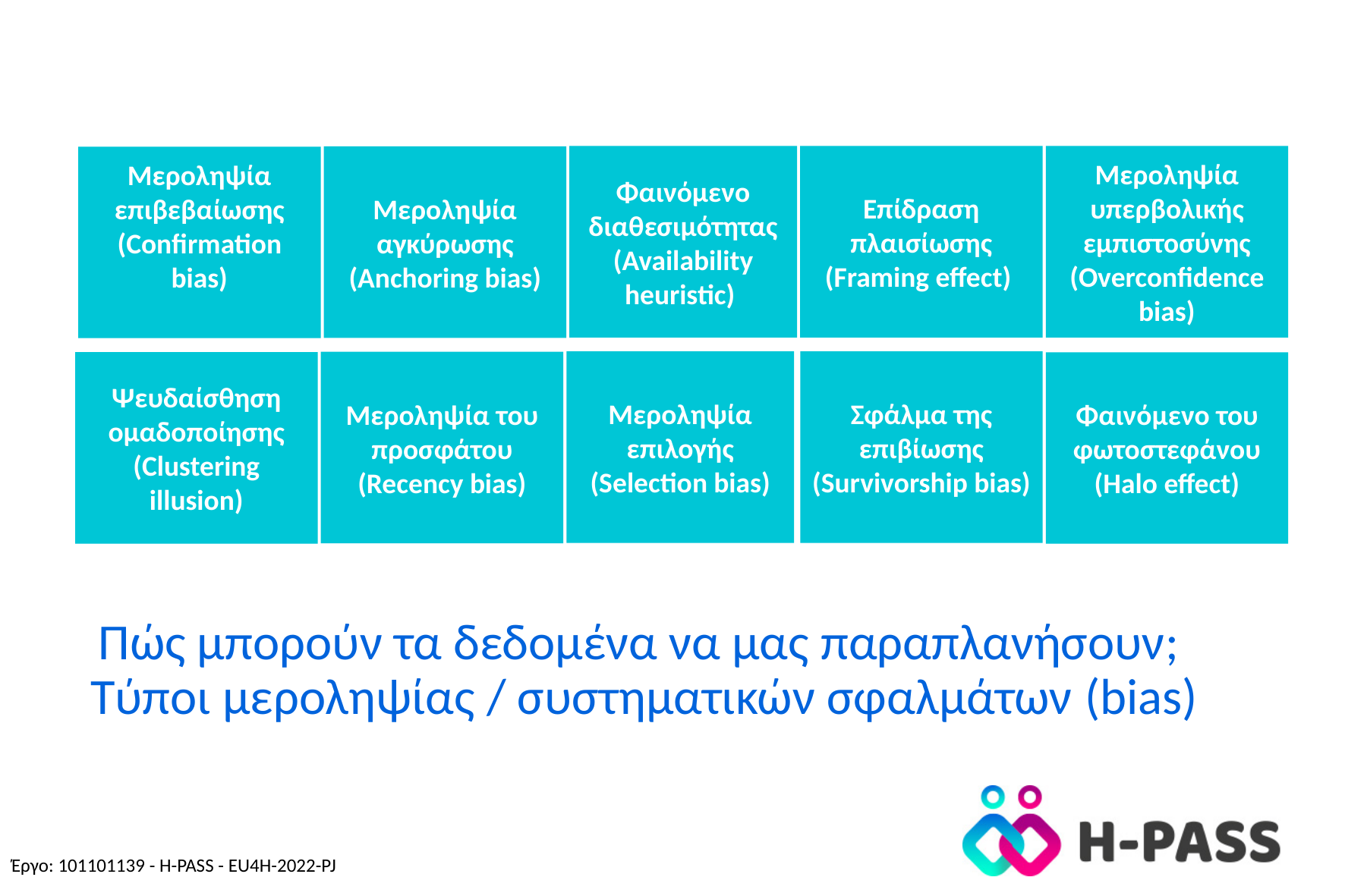

Επίδραση πλαισίωσης (Framing effect)
Μεροληψία υπερβολικής εμπιστοσύνης (Overconfidence bias)
Φαινόμενο διαθεσιμότητας (Availability heuristic)
Μεροληψία αγκύρωσης (Anchoring bias)
Μεροληψία επιβεβαίωσης (Confirmation bias)

Μεροληψία επιλογής (Selection bias)
Σφάλμα της επιβίωσης (Survivorship bias)
Μεροληψία του προσφάτου (Recency bias)
Ψευδαίσθηση ομαδοποίησης (Clustering illusion)
Φαινόμενο του φωτοστεφάνου (Halo effect)
Πώς μπορούν τα δεδομένα να μας παραπλανήσουν;
Τύποι μεροληψίας / συστηματικών σφαλμάτων (bias)
Έργο: 101101139 - H-PASS - EU4H-2022-PJ